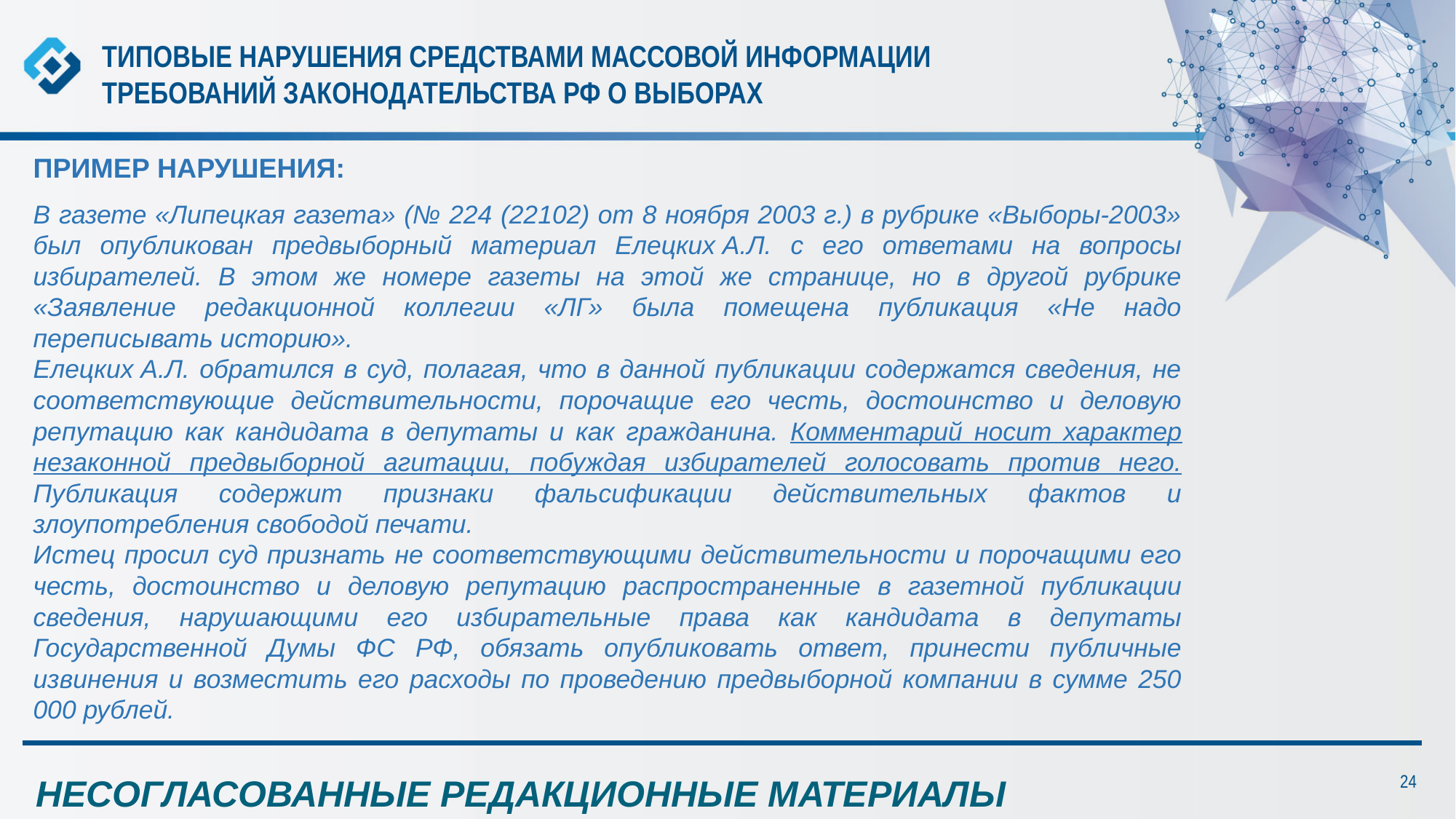

ТИПОВЫЕ НАРУШЕНИЯ СРЕДСТВАМИ МАССОВОЙ ИНФОРМАЦИИ
ТРЕБОВАНИЙ ЗАКОНОДАТЕЛЬСТВА РФ О ВЫБОРАХ
ПРИМЕР НАРУШЕНИЯ:

В газете «Липецкая газета» (№ 224 (22102) от 8 ноября 2003 г.) в рубрике «Выборы-2003» был опубликован предвыборный материал Елецких А.Л. с его ответами на вопросы избирателей. В этом же номере газеты на этой же странице, но в другой рубрике «Заявление редакционной коллегии «ЛГ» была помещена публикация «Не надо переписывать историю».
Елецких А.Л. обратился в суд, полагая, что в данной публикации содержатся сведения, не соответствующие действительности, порочащие его честь, достоинство и деловую репутацию как кандидата в депутаты и как гражданина. Комментарий носит характер незаконной предвыборной агитации, побуждая избирателей голосовать против него. Публикация содержит признаки фальсификации действительных фактов и злоупотребления свободой печати.
Истец просил суд признать не соответствующими действительности и порочащими его честь, достоинство и деловую репутацию распространенные в газетной публикации сведения, нарушающими его избирательные права как кандидата в депутаты Государственной Думы ФС РФ, обязать опубликовать ответ, принести публичные извинения и возместить его расходы по проведению предвыборной компании в сумме 250 000 рублей.

НЕСОГЛАСОВАННЫЕ РЕДАКЦИОННЫЕ МАТЕРИАЛЫ

24